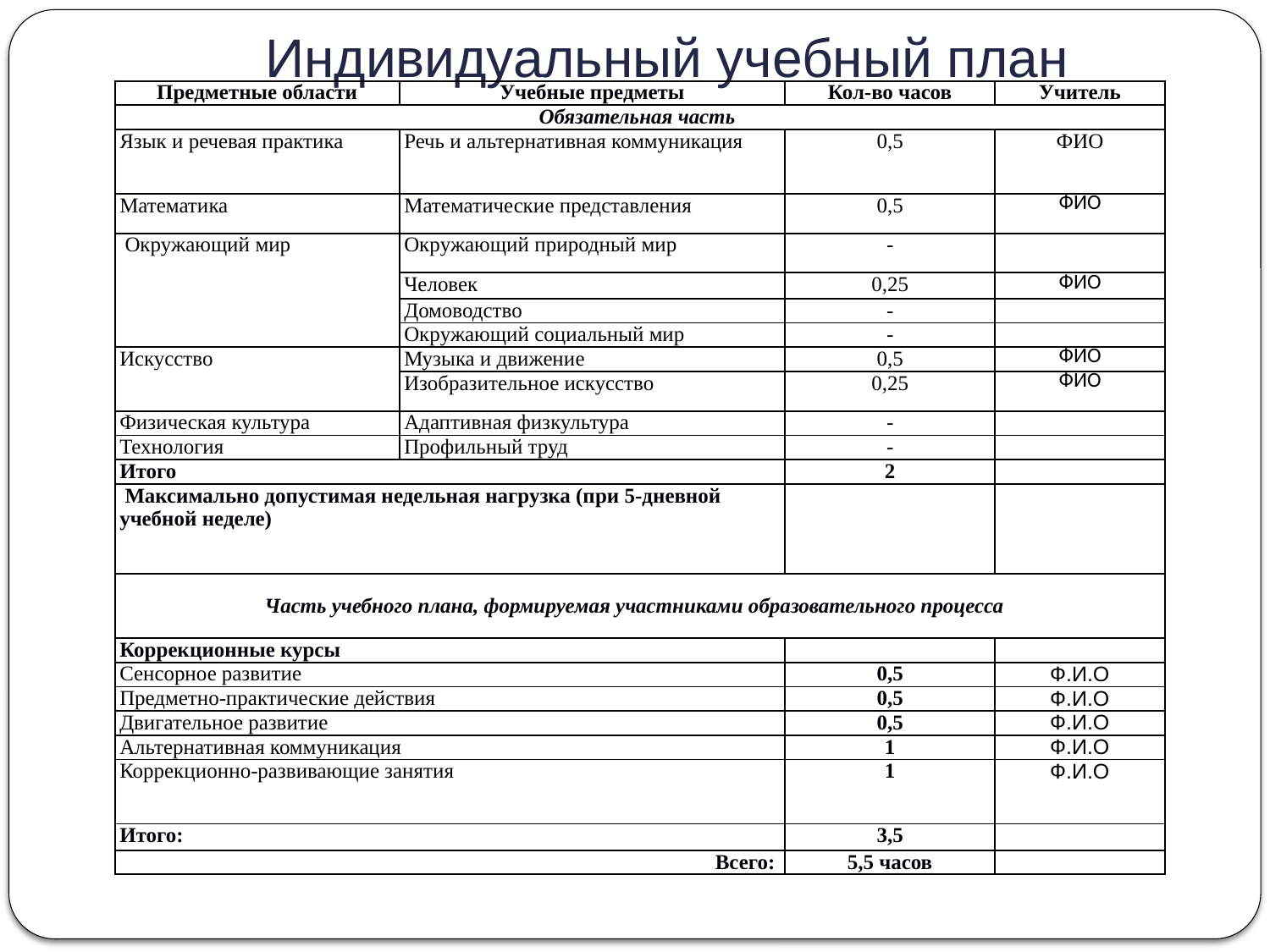

# Индивидуальный учебный план
| Предметные области | Учебные предметы | Кол-во часов | Учитель |
| --- | --- | --- | --- |
| Обязательная часть |  |  |  |
| Язык и речевая практика | Речь и альтернативная коммуникация | 0,5 | ФИО |
| Математика | Математические представления | 0,5 | ФИО |
| Окружающий мир | Окружающий природный мир | - |  |
|  | Человек | 0,25 | ФИО |
|  | Домоводство | - |  |
|  | Окружающий социальный мир | - |  |
| Искусство | Музыка и движение | 0,5 | ФИО |
|  | Изобразительное искусство | 0,25 | ФИО |
| Физическая культура | Адаптивная физкультура | - |  |
| Технология | Профильный труд | - |  |
| Итого |  | 2 |  |
| Максимально допустимая недельная нагрузка (при 5-дневной учебной неделе) |  |  |  |
| Часть учебного плана, формируемая участниками образовательного процесса |  |  |  |
| Коррекционные курсы |  |  |  |
| Сенсорное развитие |  | 0,5 | Ф.И.О |
| Предметно-практические действия |  | 0,5 | Ф.И.О |
| Двигательное развитие |  | 0,5 | Ф.И.О |
| Альтернативная коммуникация |  | 1 | Ф.И.О |
| Коррекционно-развивающие занятия |  | 1 | Ф.И.О |
| Итого: |  | 3,5 |  |
| Всего: |  | 5,5 часов |  |